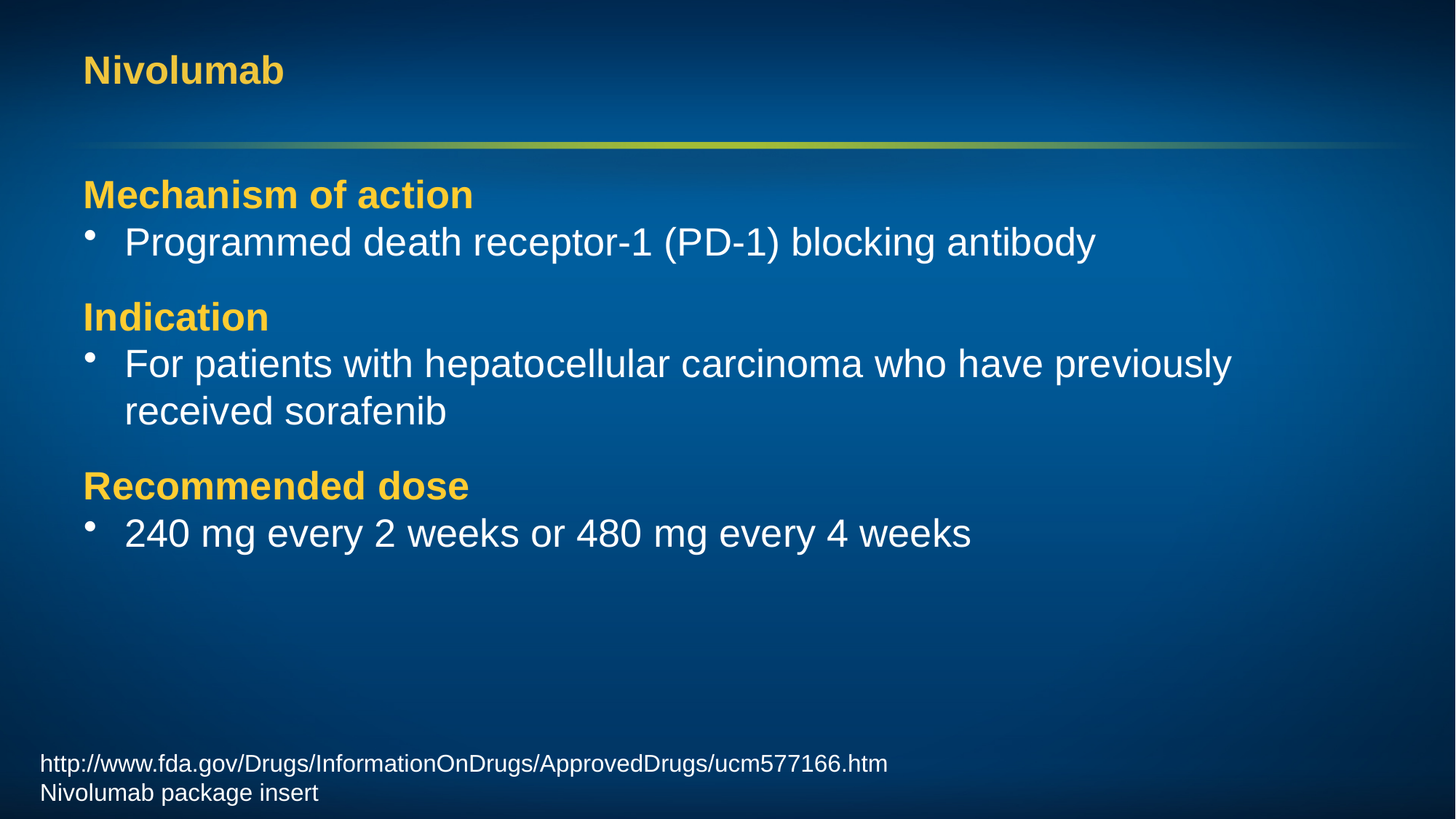

# Nivolumab
Mechanism of action
Programmed death receptor-1 (PD-1) blocking antibody
Indication
For patients with hepatocellular carcinoma who have previously received sorafenib
Recommended dose
240 mg every 2 weeks or 480 mg every 4 weeks
http://www.fda.gov/Drugs/InformationOnDrugs/ApprovedDrugs/ucm577166.htm
Nivolumab package insert